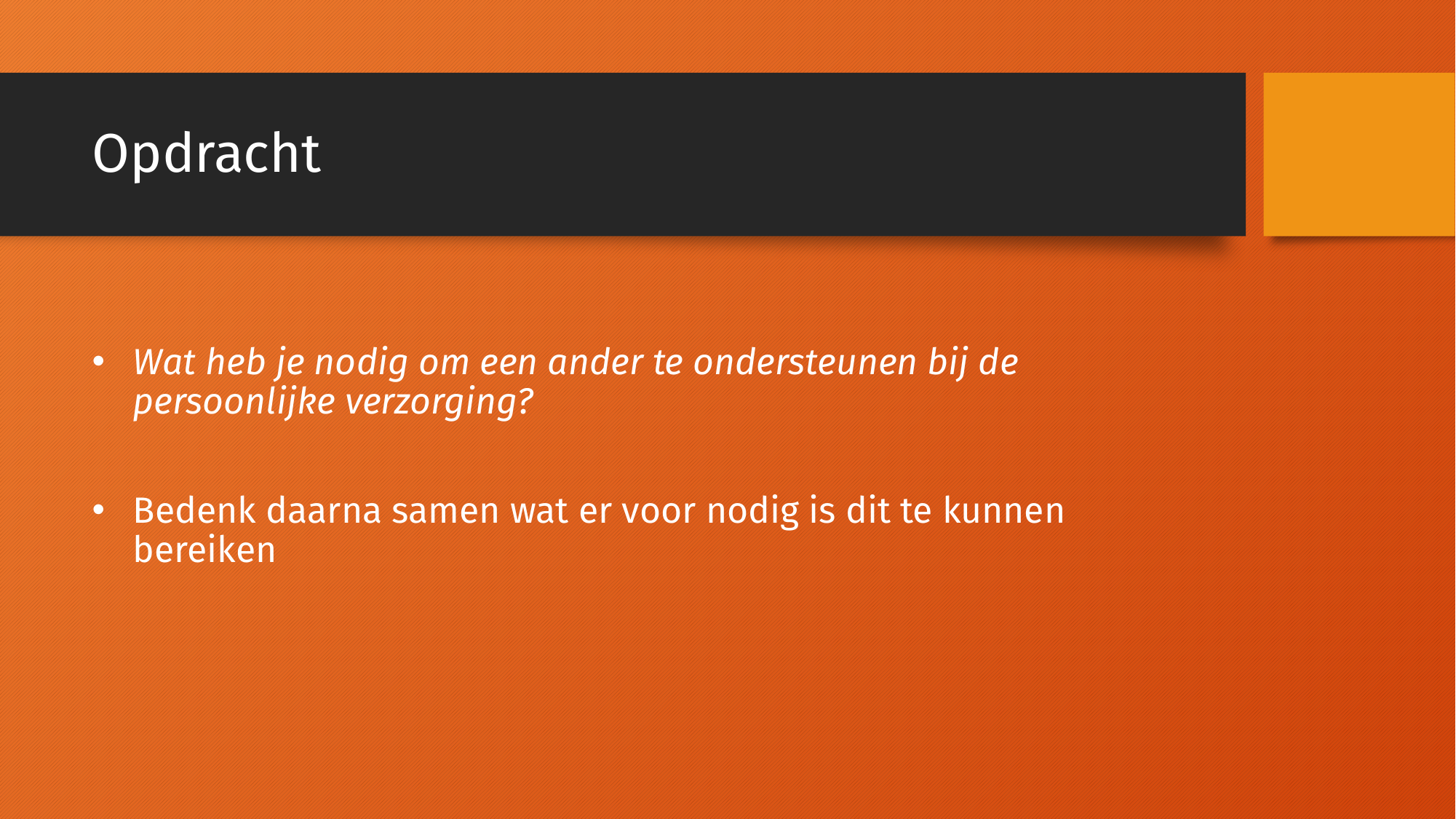

# Opdracht

Wat heb je nodig om een ander te ondersteunen bij de persoonlijke verzorging?

Bedenk daarna samen wat er voor nodig is dit te kunnen bereiken